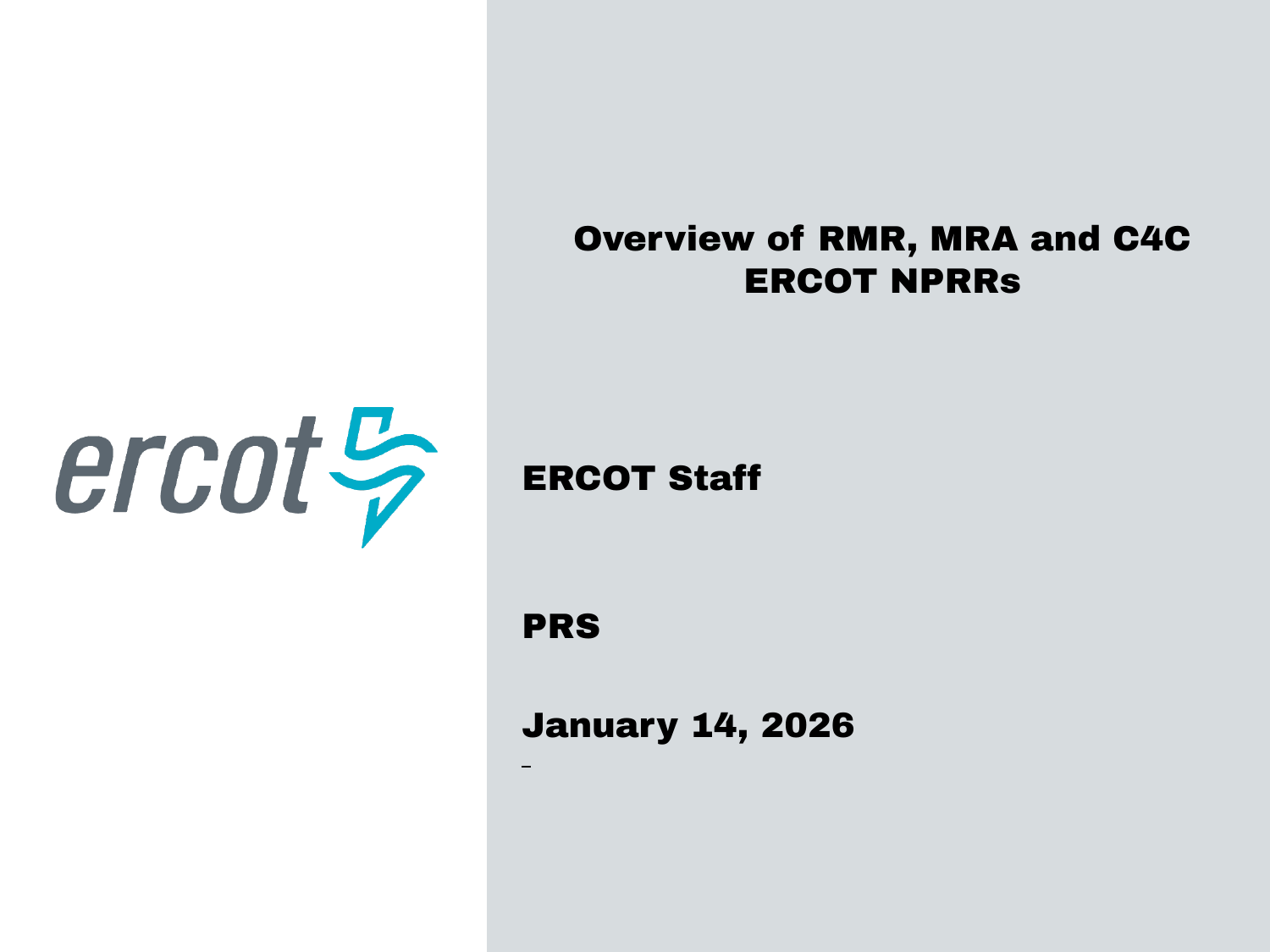

Overview of RMR, MRA and C4C
ERCOT NPRRs

ERCOT Staff

PRS

January 14, 2026